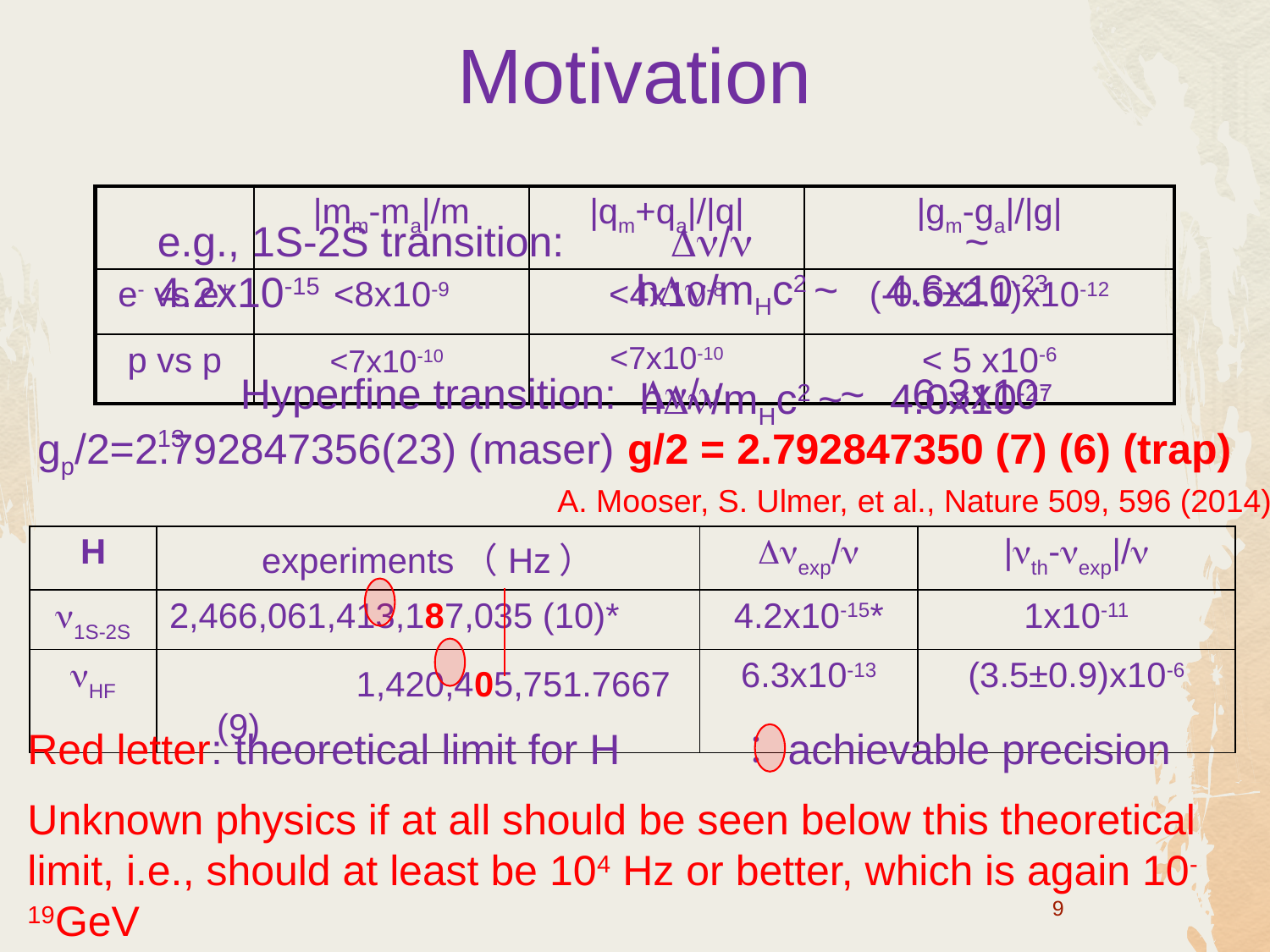

Motivation
|  | |mm-ma|/m | |qm+qa|/|q| | |gm-ga|/|g| |
| --- | --- | --- | --- |
| e- vs e+ | <8x10-9 | <4x10-8 | (-0.5±2.1)x10-12 |
| p vs p | <7x10-10 | <7x10-10 | < 5 x10-6 |
e.g., 1S-2S transition:         Δν/ν          ~    4.2x10-15

       Hyperfine transition:  Δν/ν          ~    6.3x10-13

hΔν/mHc2 ~    4.6x10-23
hΔν/mHc2 ~    4.0x10-27
gp/2=2.792847356(23) (maser)
g/2 = 2.792847350 (7) (6) (trap)
A. Mooser, S. Ulmer, et al., Nature 509, 596 (2014)
| H | experiments（Hz） | Δνexp/ν | |νth-νexp|/ν |
| --- | --- | --- | --- |
| ν1S-2S | 2,466,061,413,187,035 (10)\* | 4.2x10-15\* | 1x10-11 |
| νHF | 1,420,405,751.7667 (9) | 6.3x10-13 | (3.5±0.9)x10-6 |

Red letter: theoretical limit for H
：achievable precision

Unknown physics if at all should be seen below this theoretical limit, i.e., should at least be 104 Hz or better, which is again 10-19GeV
9